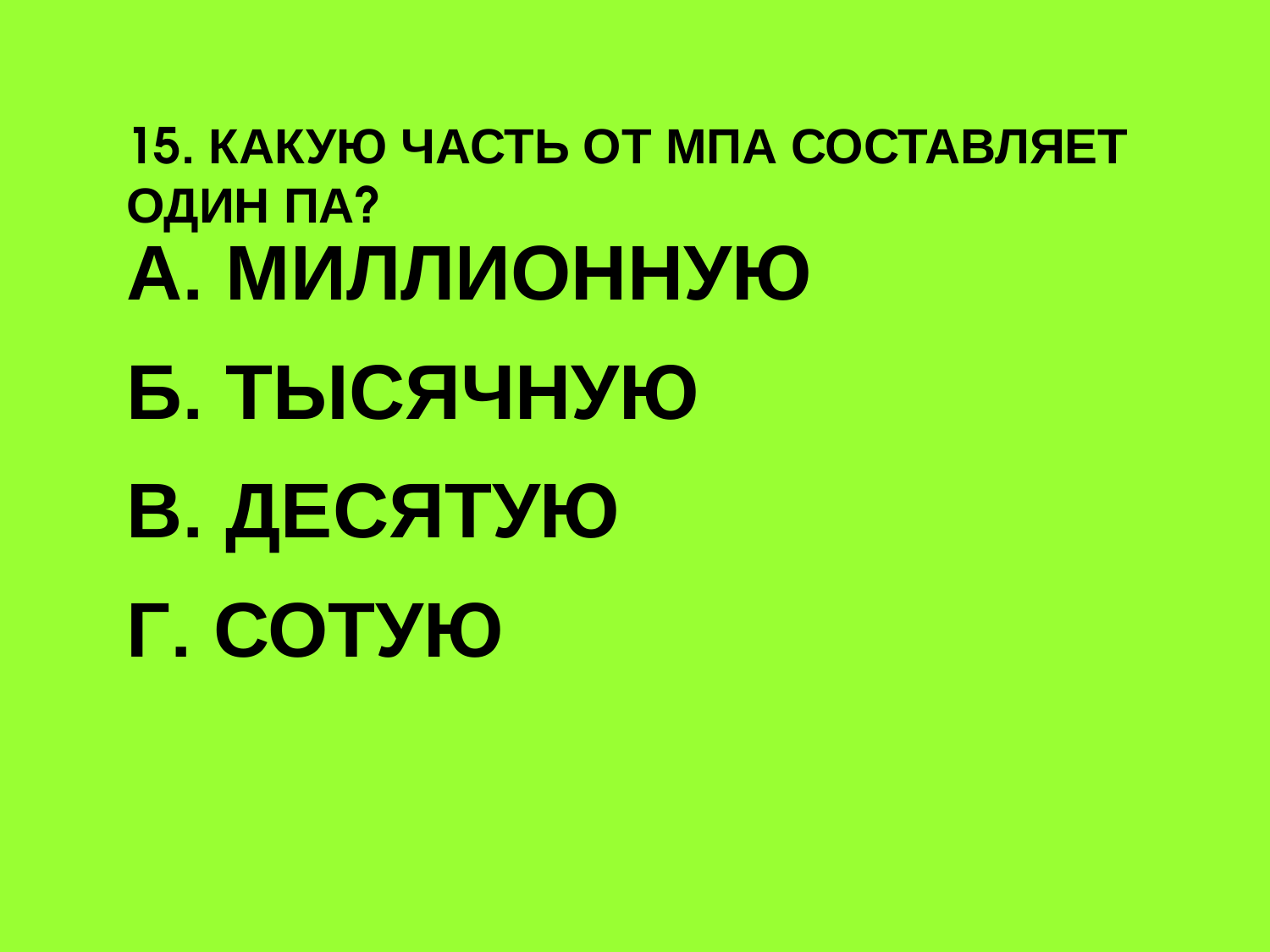

# 15. Какую часть от МПа составляет один Па?
А. миллионную
Б. тысячную
В. десятую
Г. сотую